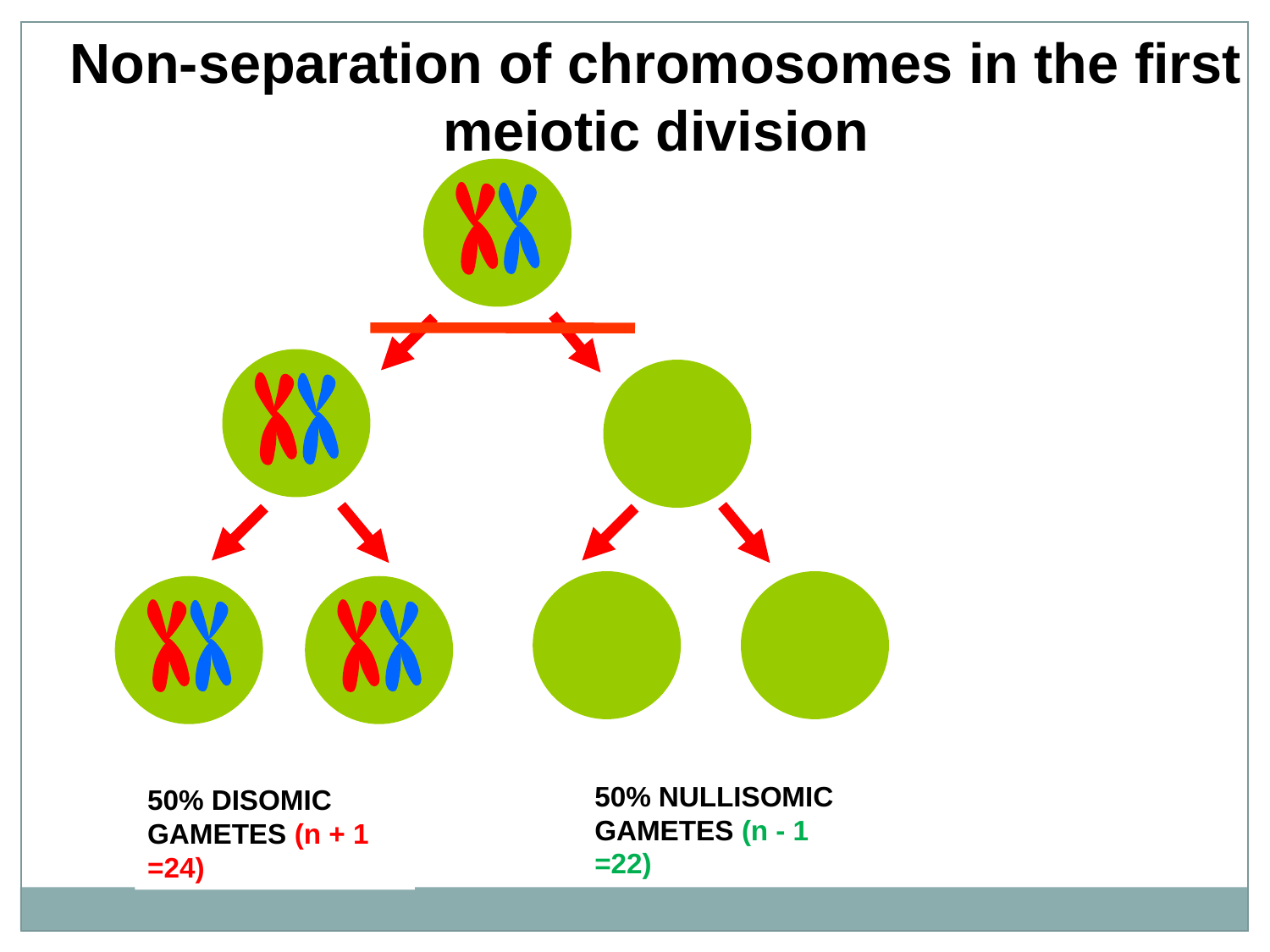

Non-separation of chromosomes in the first meiotic division

50% NULLISOMIC GAMETES (n - 1 =22)
50% DISOMIC GAMETES (n + 1 =24)